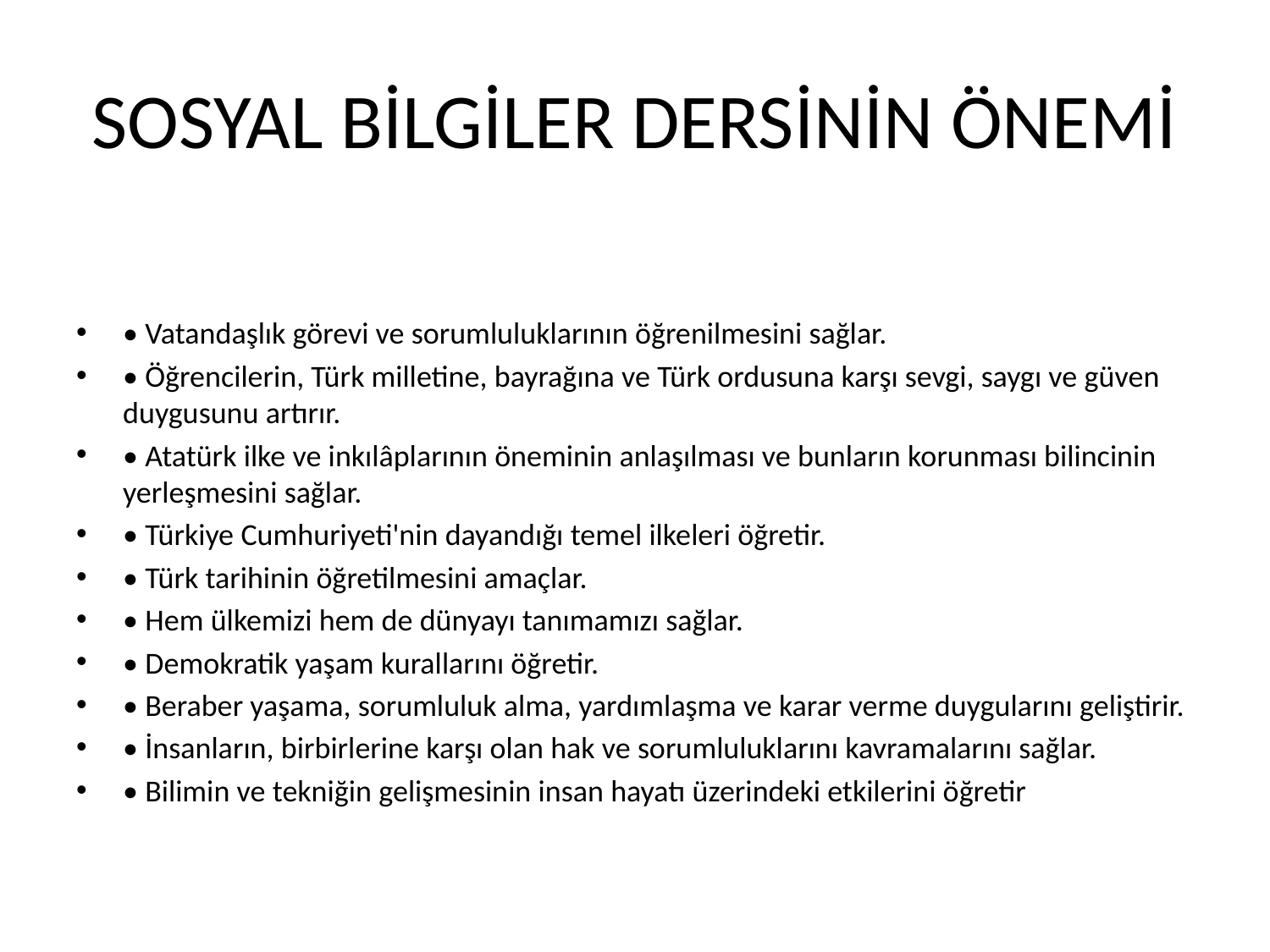

# SOSYAL BİLGİLER DERSİNİN ÖNEMİ

• Vatandaşlık görevi ve sorumluluklarının öğrenilmesini sağlar.
• Öğrencilerin, Türk milletine, bayrağına ve Türk ordusuna karşı sevgi, saygı ve güven duygusunu artırır.
• Atatürk ilke ve inkılâplarının öneminin anlaşılması ve bunların korunması bilincinin yerleşmesini sağlar.
• Türkiye Cumhuriyeti'nin dayandığı temel ilkeleri öğretir.
• Türk tarihinin öğretilmesini amaçlar.
• Hem ülkemizi hem de dünyayı tanımamızı sağlar.
• Demokratik yaşam kurallarını öğretir.
• Beraber yaşama, sorumluluk alma, yardımlaşma ve karar verme duygularını geliştirir.
• İnsanların, birbirlerine karşı olan hak ve sorumluluklarını kavramalarını sağlar.
• Bilimin ve tekniğin gelişmesinin insan hayatı üzerindeki etkilerini öğretir